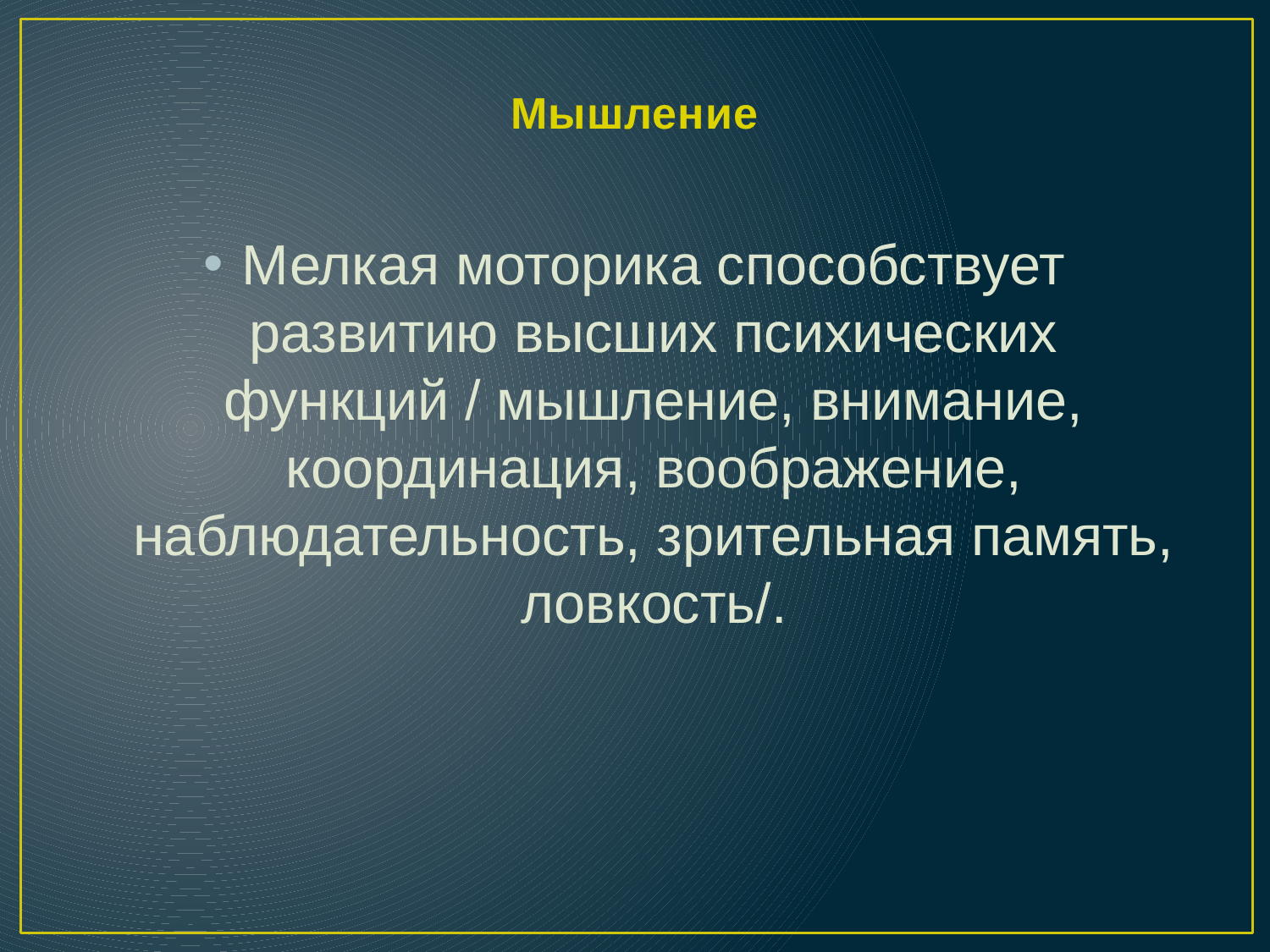

# Мышление
Мелкая моторика способствует развитию высших психических функций / мышление, внимание, координация, воображение, наблюдательность, зрительная память, ловкость/.